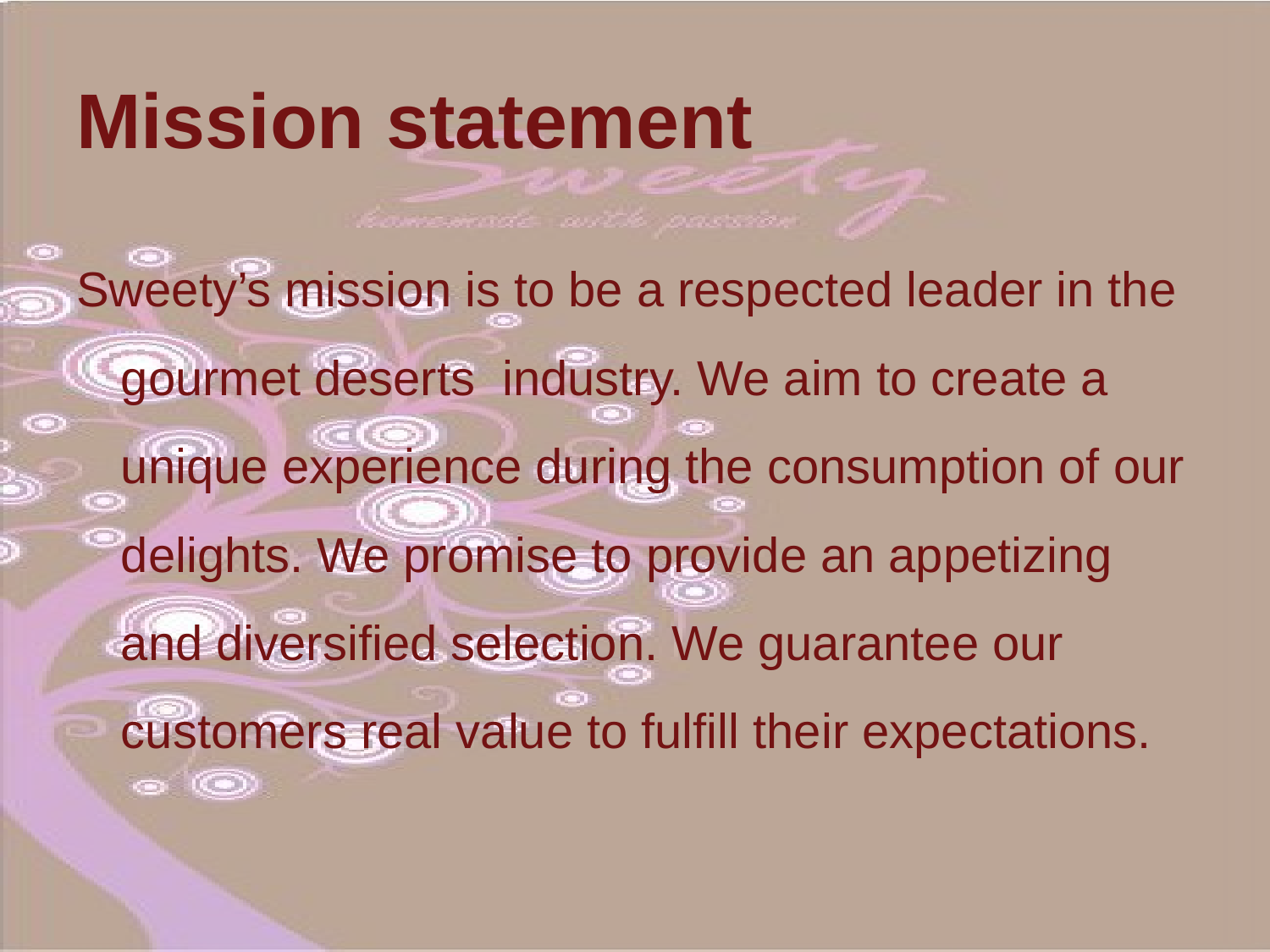

# Mission statement
Sweety’s mission is to be a respected leader in the gourmet deserts  industry. We aim to create a unique experience during the consumption of our delights. We promise to provide an appetizing and diversified selection. We guarantee our customers real value to fulfill their expectations.